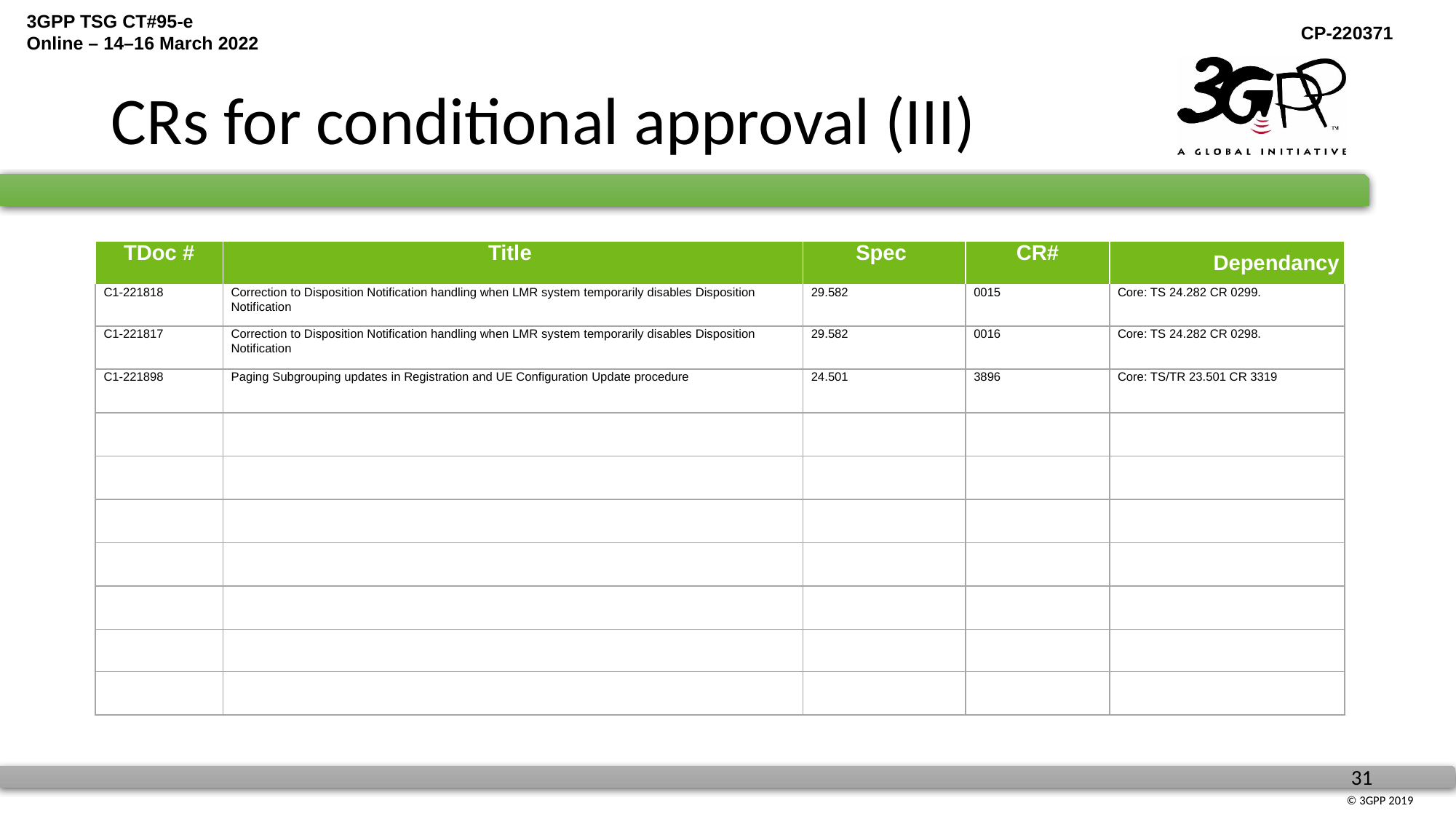

# CRs for conditional approval (III)
| TDoc # | Title | Spec | CR# | Dependancy |
| --- | --- | --- | --- | --- |
| C1-221818 | Correction to Disposition Notification handling when LMR system temporarily disables Disposition Notification | 29.582 | 0015 | Core: TS 24.282 CR 0299. |
| C1-221817 | Correction to Disposition Notification handling when LMR system temporarily disables Disposition Notification | 29.582 | 0016 | Core: TS 24.282 CR 0298. |
| C1-221898 | Paging Subgrouping updates in Registration and UE Configuration Update procedure | 24.501 | 3896 | Core: TS/TR 23.501 CR 3319 |
|  |  |  |  |  |
|  |  |  |  |  |
|  |  |  |  |  |
|  |  |  |  |  |
|  |  |  |  |  |
|  |  |  |  |  |
|  |  |  |  |  |